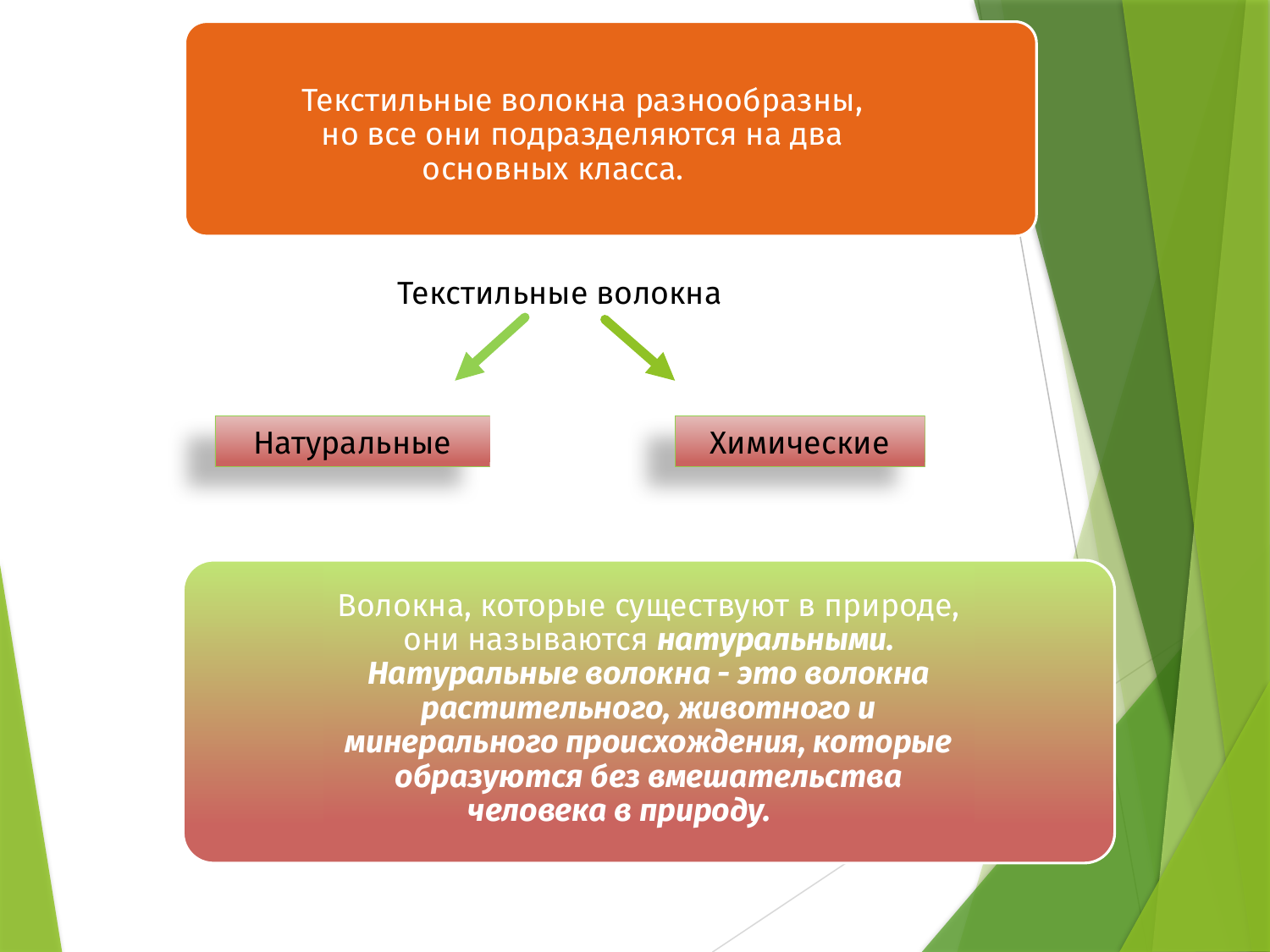

Текстильные волокна разнообразны, но все они подразделяются на два основных класса.
Текстильные волокна
Натуральные
Химические

Волокна, которые существуют в природе, они называются натуральными. Натуральные волокна - это волокна растительного, животного и минерального происхождения, которые образуются без вмешательства человека в природу.